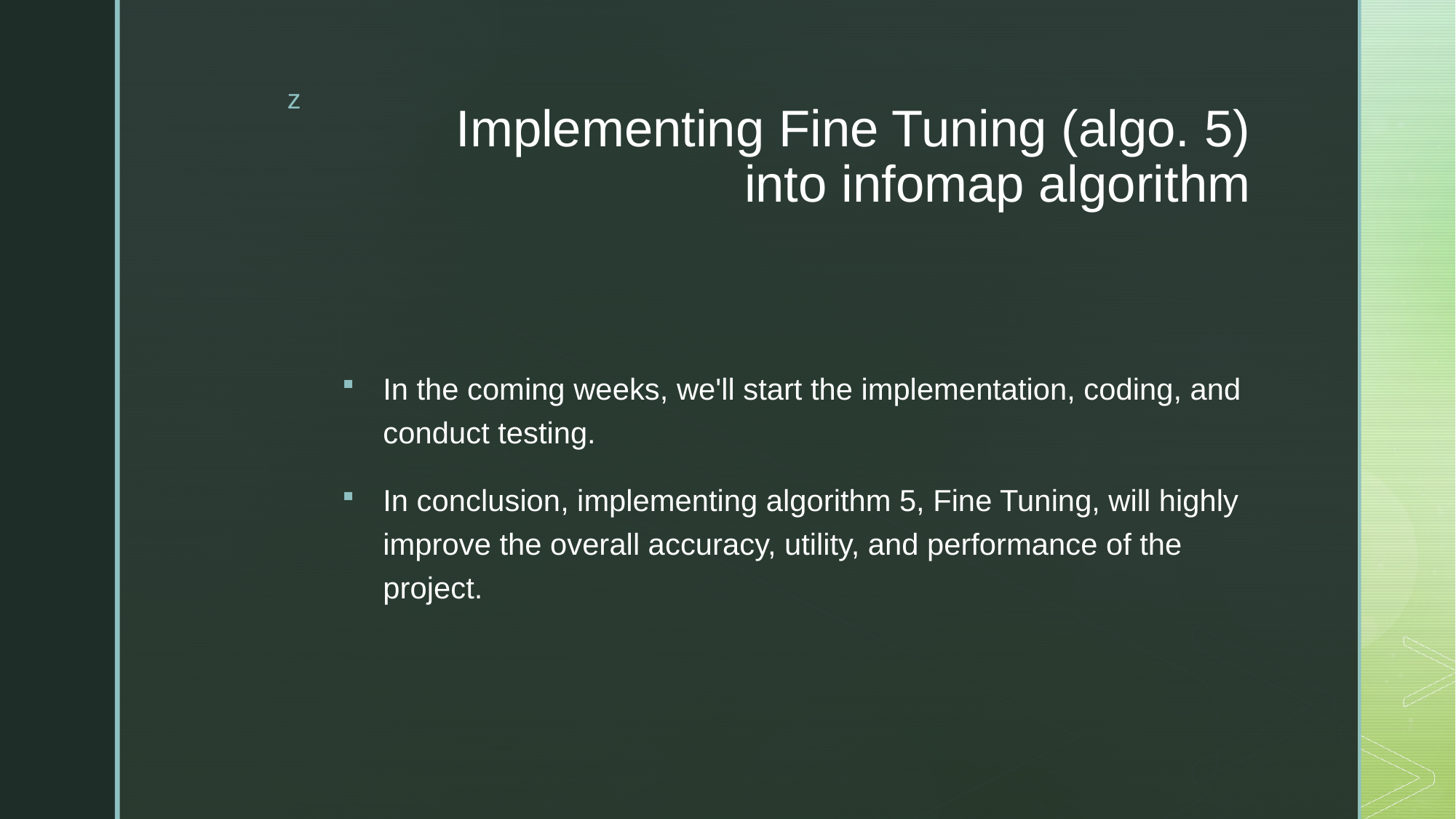

# Implementing Fine Tuning (algo. 5) into infomap algorithm

In the coming weeks, we'll start the implementation, coding, and conduct testing.
In conclusion, implementing algorithm 5, Fine Tuning, will highly improve the overall accuracy, utility, and performance of the project.